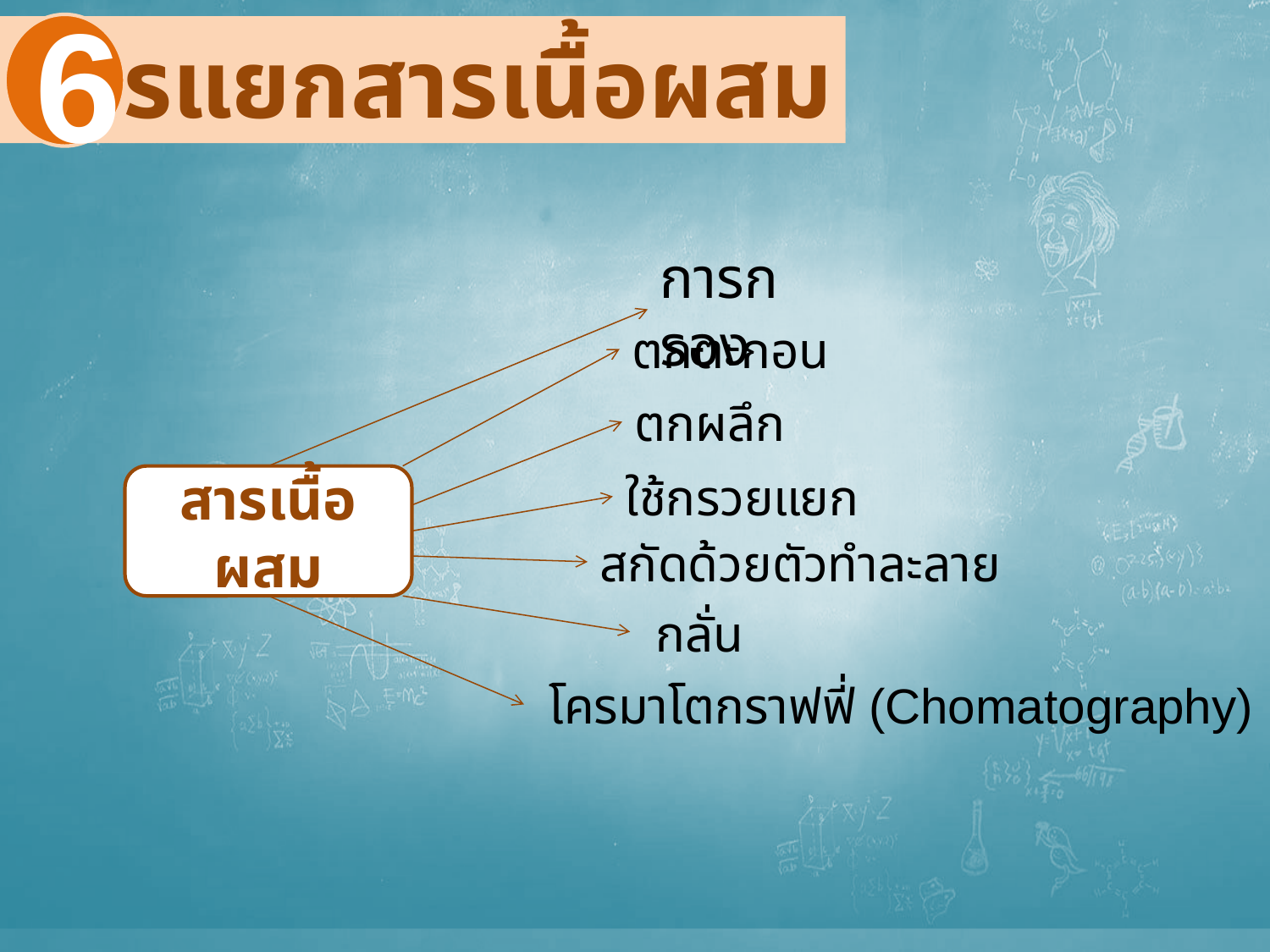

6
  การแยกสารเนื้อผสม
การกรอง
ตกตะกอน
ตกผลึก
ใช้กรวยแยก
สารเนื้อผสม
สกัดด้วยตัวทำละลาย
 กลั่น
 โครมาโตกราฟฟี่ (Chomatography)